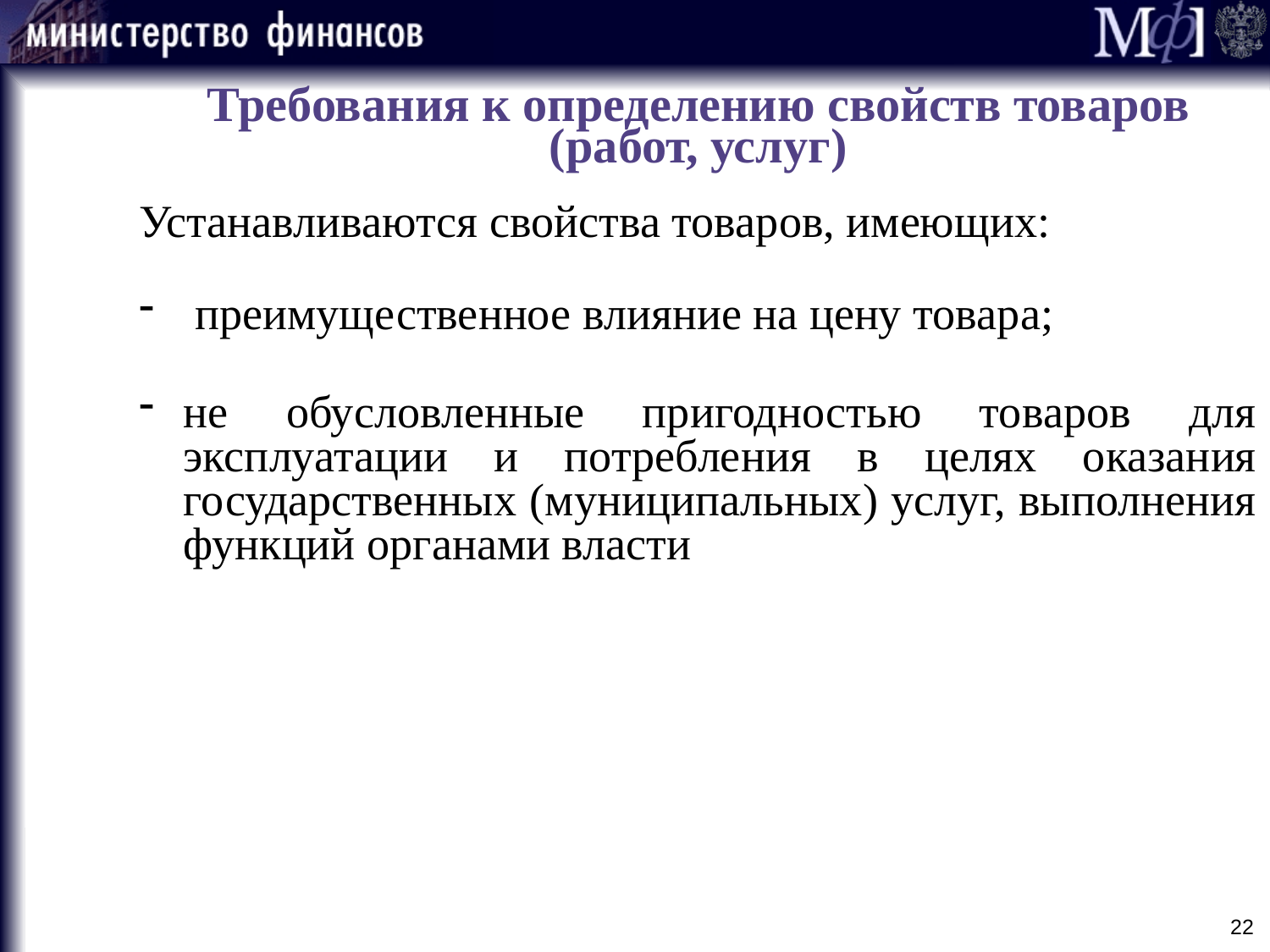

Требования к определению свойств товаров (работ, услуг)
Устанавливаются свойства товаров, имеющих:
 преимущественное влияние на цену товара;
не обусловленные пригодностью товаров для эксплуатации и потребления в целях оказания государственных (муниципальных) услуг, выполнения функций органами власти
22